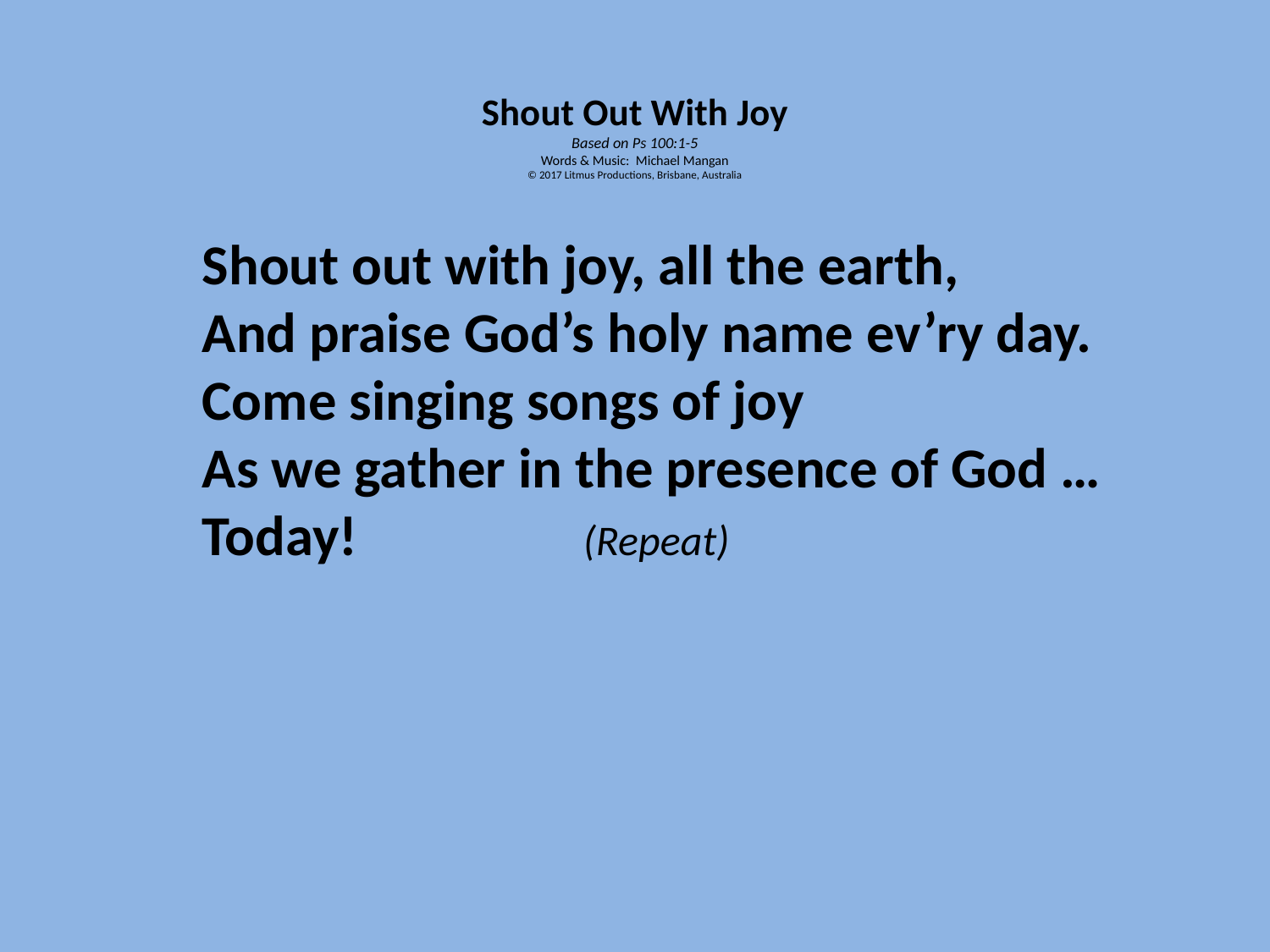

# Shout Out With Joy Based on Ps 100:1-5 Words & Music:  Michael Mangan © 2017 Litmus Productions, Brisbane, Australia
Shout out with joy, all the earth,
And praise God’s holy name ev’ry day.
Come singing songs of joy
As we gather in the presence of God …	 Today!		(Repeat)